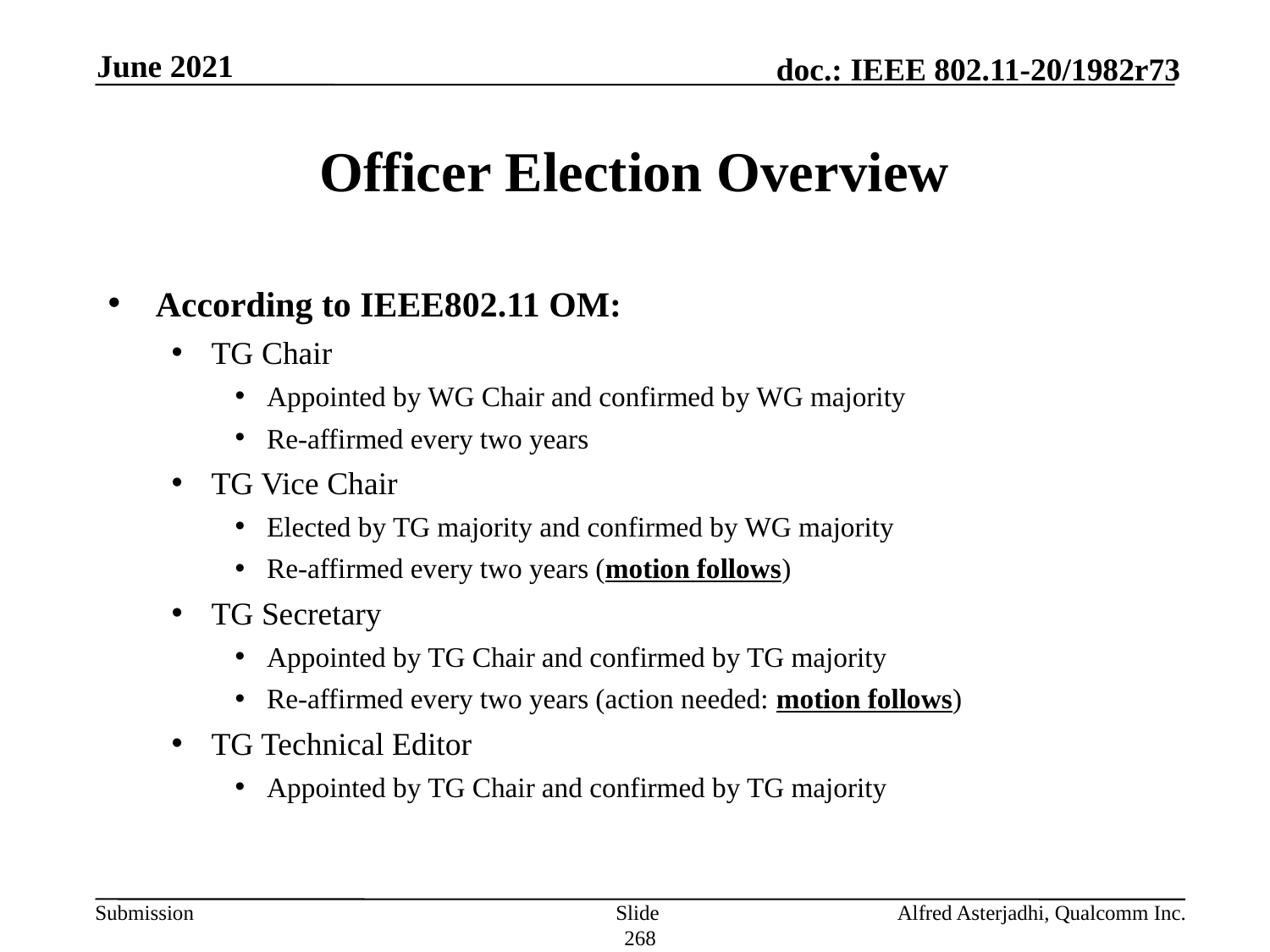

June 2021
# Officer Election Overview
According to IEEE802.11 OM:
TG Chair
Appointed by WG Chair and confirmed by WG majority
Re-affirmed every two years
TG Vice Chair
Elected by TG majority and confirmed by WG majority
Re-affirmed every two years (motion follows)
TG Secretary
Appointed by TG Chair and confirmed by TG majority
Re-affirmed every two years (action needed: motion follows)
TG Technical Editor
Appointed by TG Chair and confirmed by TG majority
Slide 268
Alfred Asterjadhi, Qualcomm Inc.